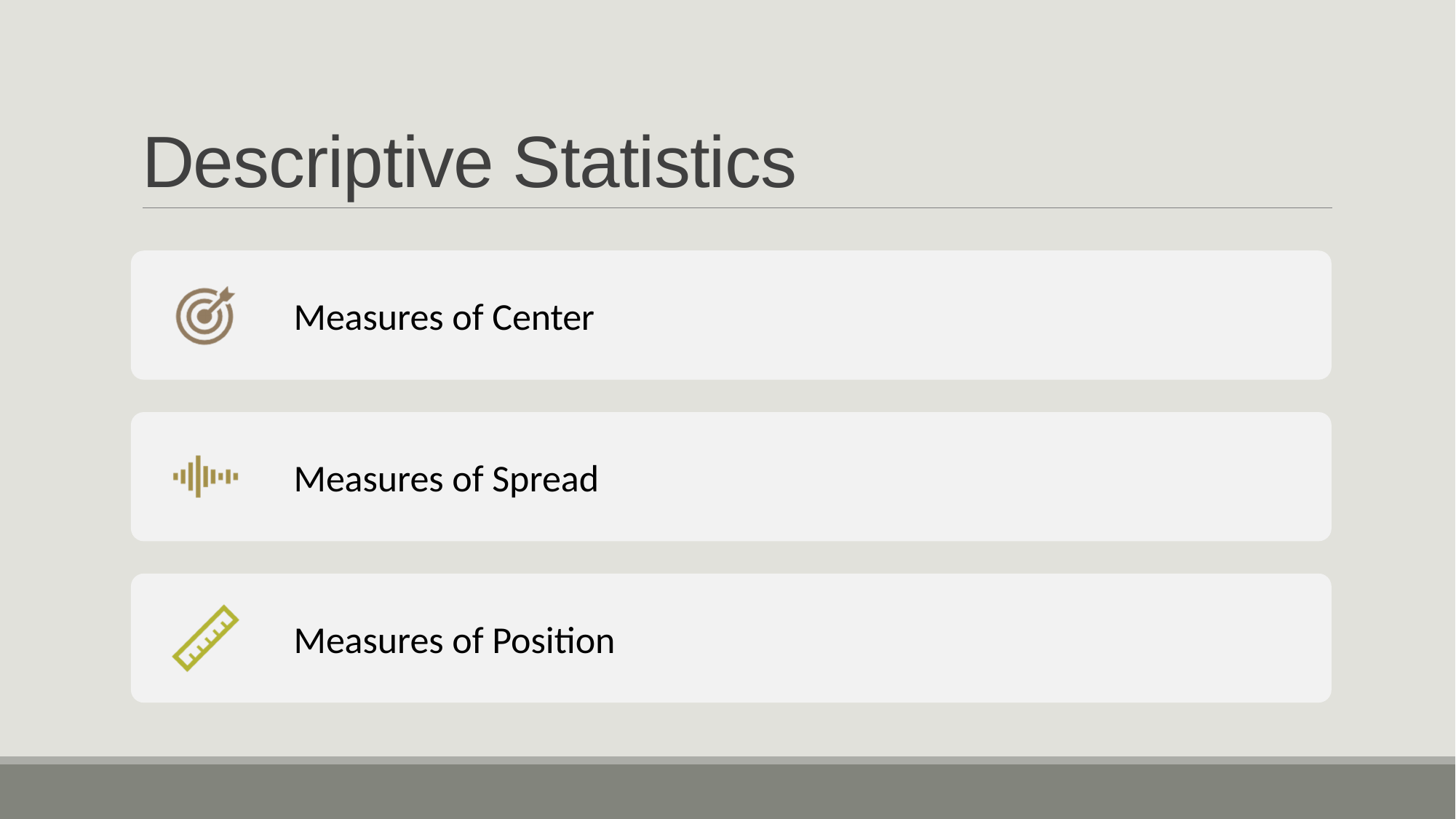

# Descriptive Statistics
Measures of Center
Measures of Spread
Measures of Position